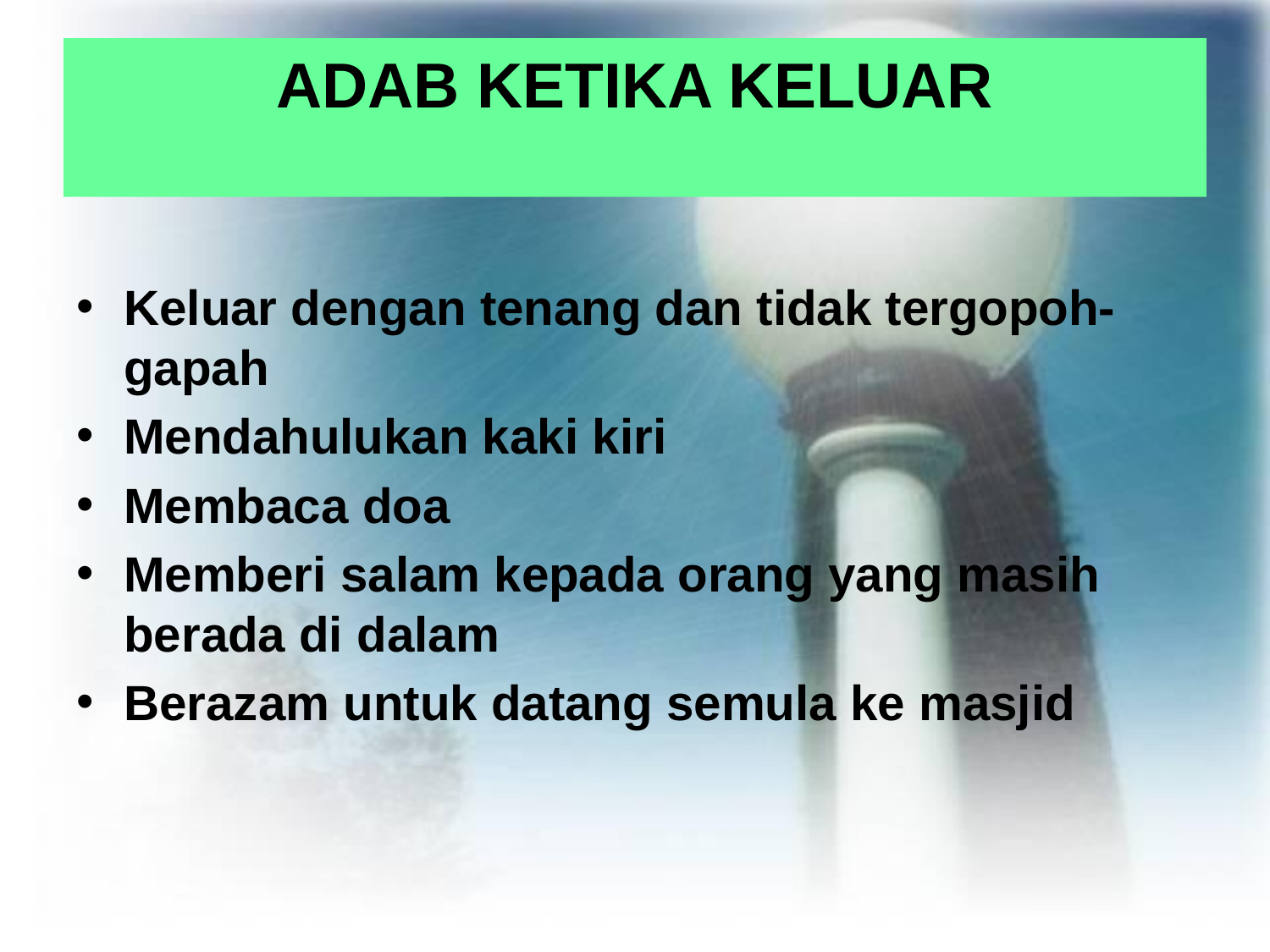

# ADAB KETIKA KELUAR

Keluar dengan tenang dan tidak tergopoh-gapah
Mendahulukan kaki kiri
Membaca doa
Memberi salam kepada orang yang masih berada di dalam
Berazam untuk datang semula ke masjid